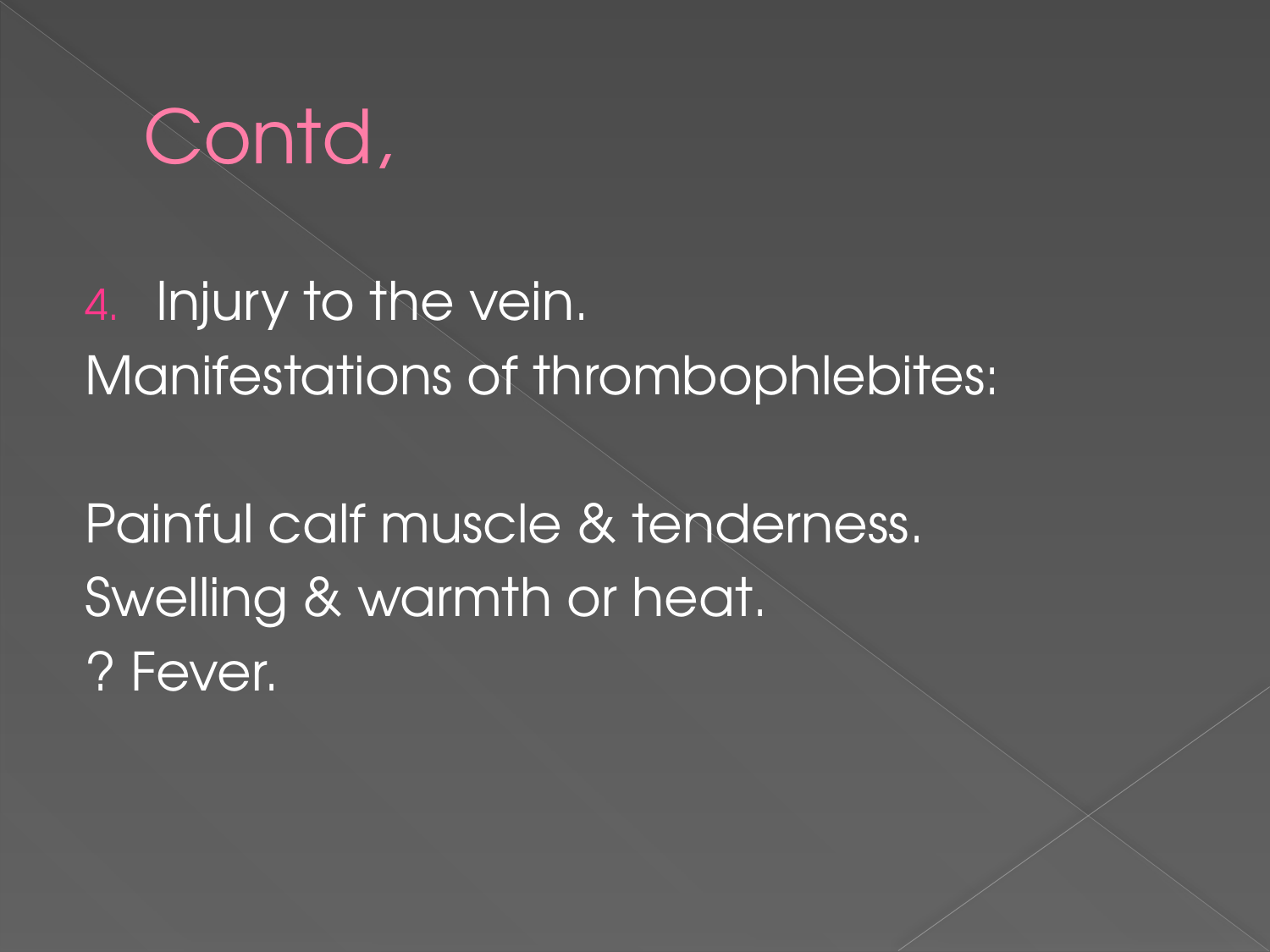

# Contd,
Injury to the vein.
Manifestations of thrombophlebites:

Painful calf muscle & tenderness.
Swelling & warmth or heat.
? Fever.